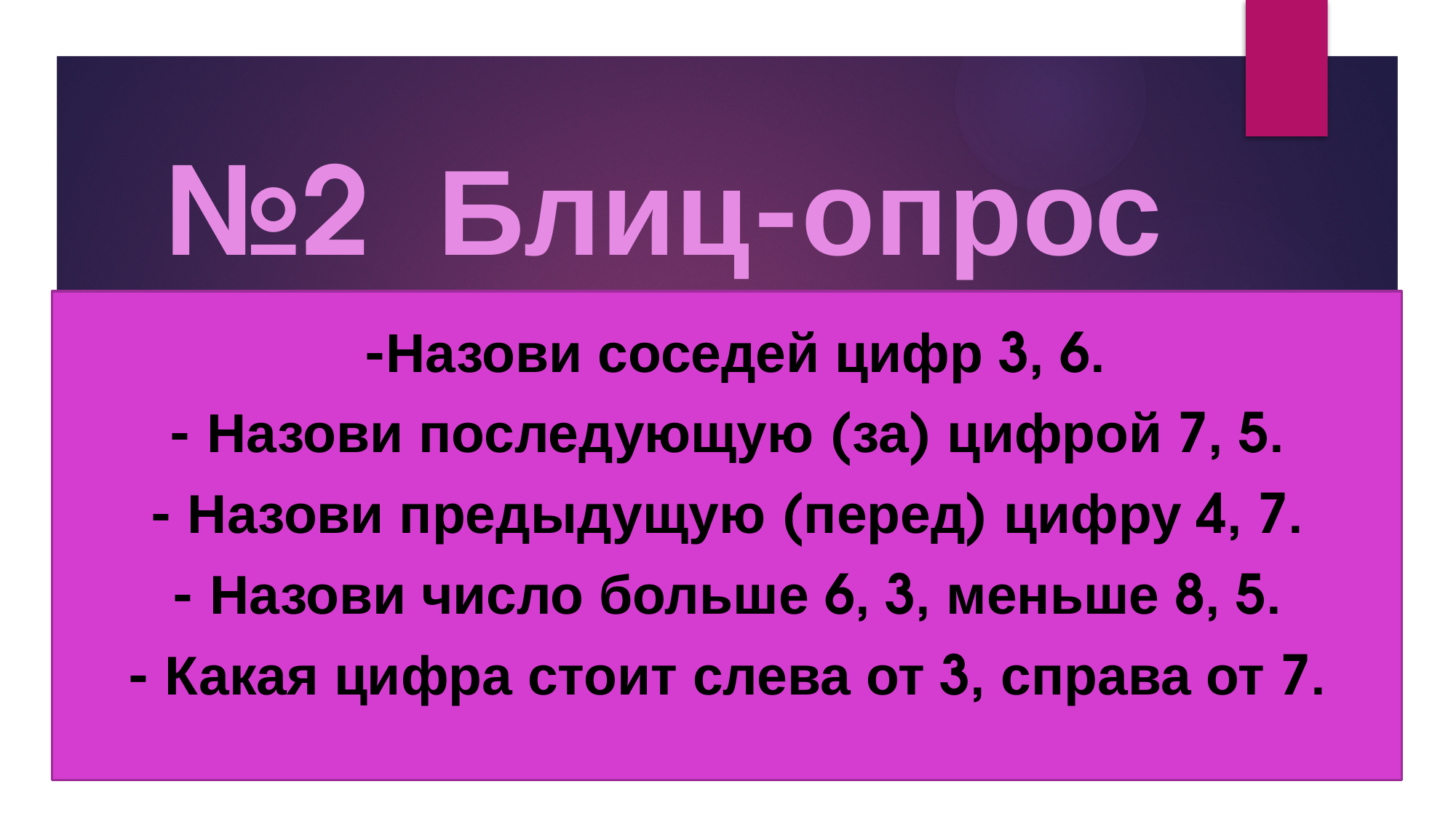

# №2  Блиц-опрос
 -Назови соседей цифр 3, 6.
- Назови последующую (за) цифрой 7, 5.
- Назови предыдущую (перед) цифру 4, 7.
- Назови число больше 6, 3, меньше 8, 5.
- Какая цифра стоит слева от 3, справа от 7.